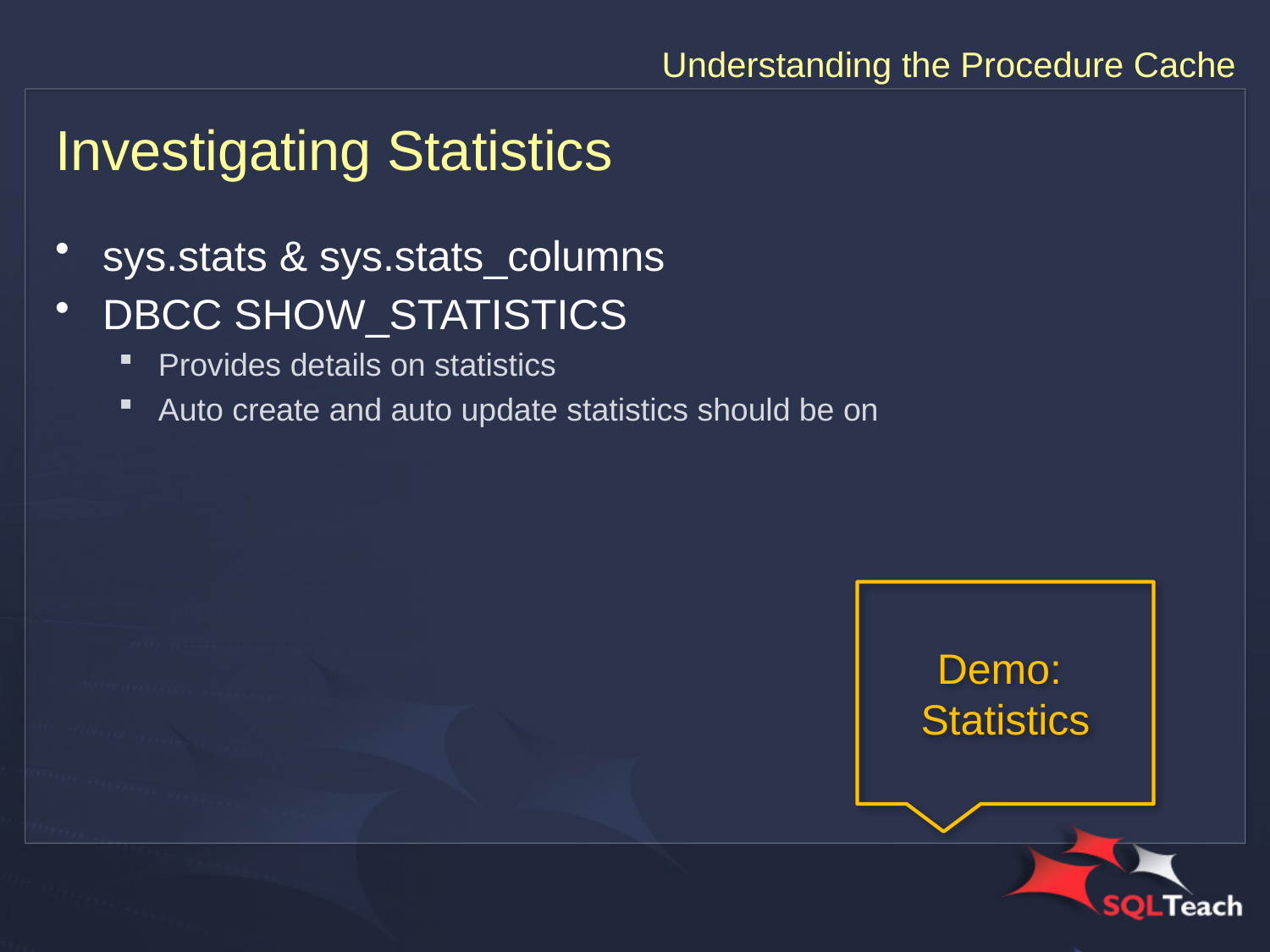

# Investigating Statistics
sys.stats & sys.stats_columns
DBCC SHOW_STATISTICS
Provides details on statistics
Auto create and auto update statistics should be on
Demo:
Statistics